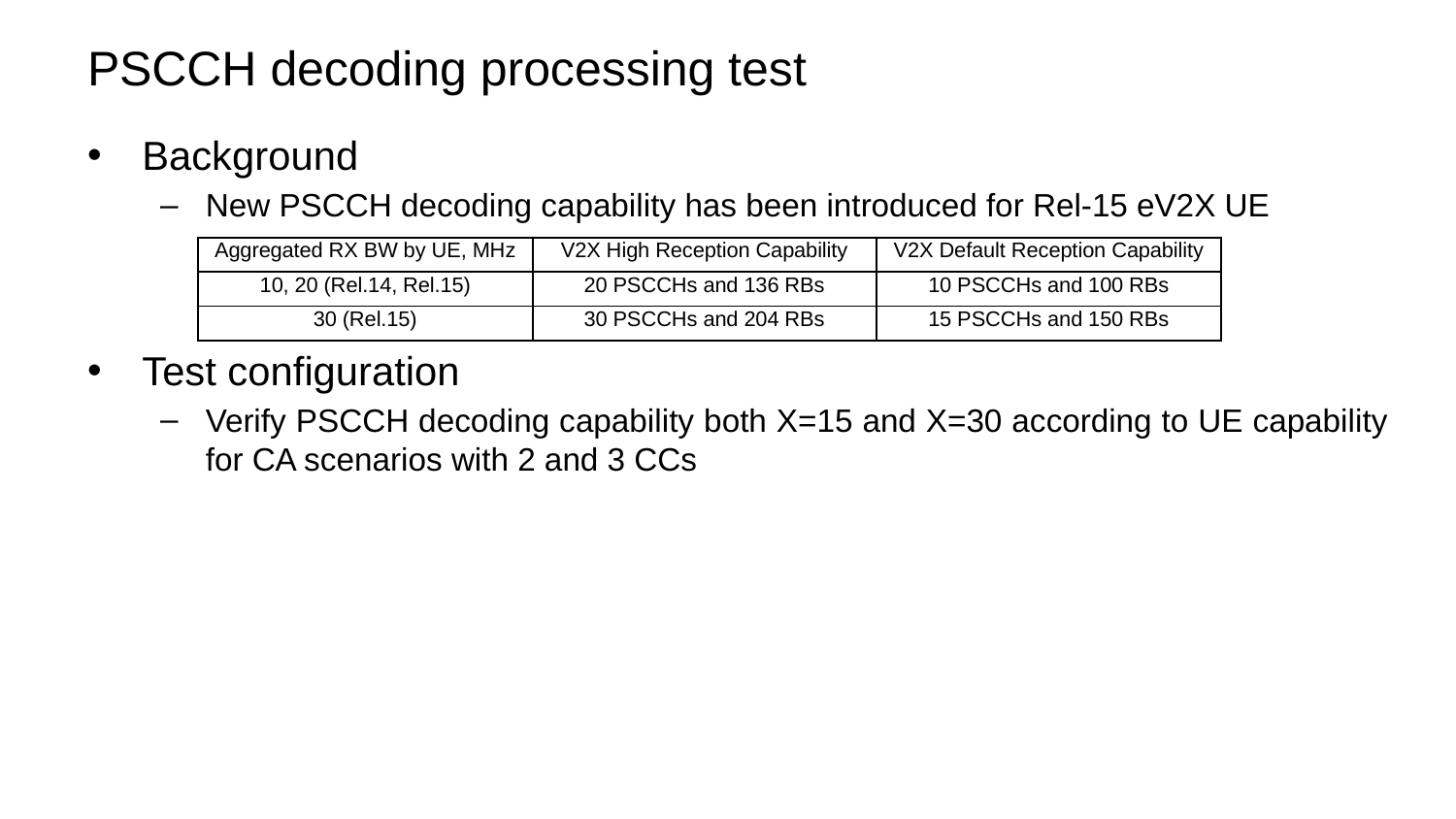

# PSCCH decoding processing test
Background
New PSCCH decoding capability has been introduced for Rel-15 eV2X UE

Test configuration
Verify PSCCH decoding capability both X=15 and X=30 according to UE capability for CA scenarios with 2 and 3 CCs

| Aggregated RX BW by UE, MHz | V2X High Reception Capability | V2X Default Reception Capability |
| --- | --- | --- |
| 10, 20 (Rel.14, Rel.15) | 20 PSCCHs and 136 RBs | 10 PSCCHs and 100 RBs |
| 30 (Rel.15) | 30 PSCCHs and 204 RBs | 15 PSCCHs and 150 RBs |